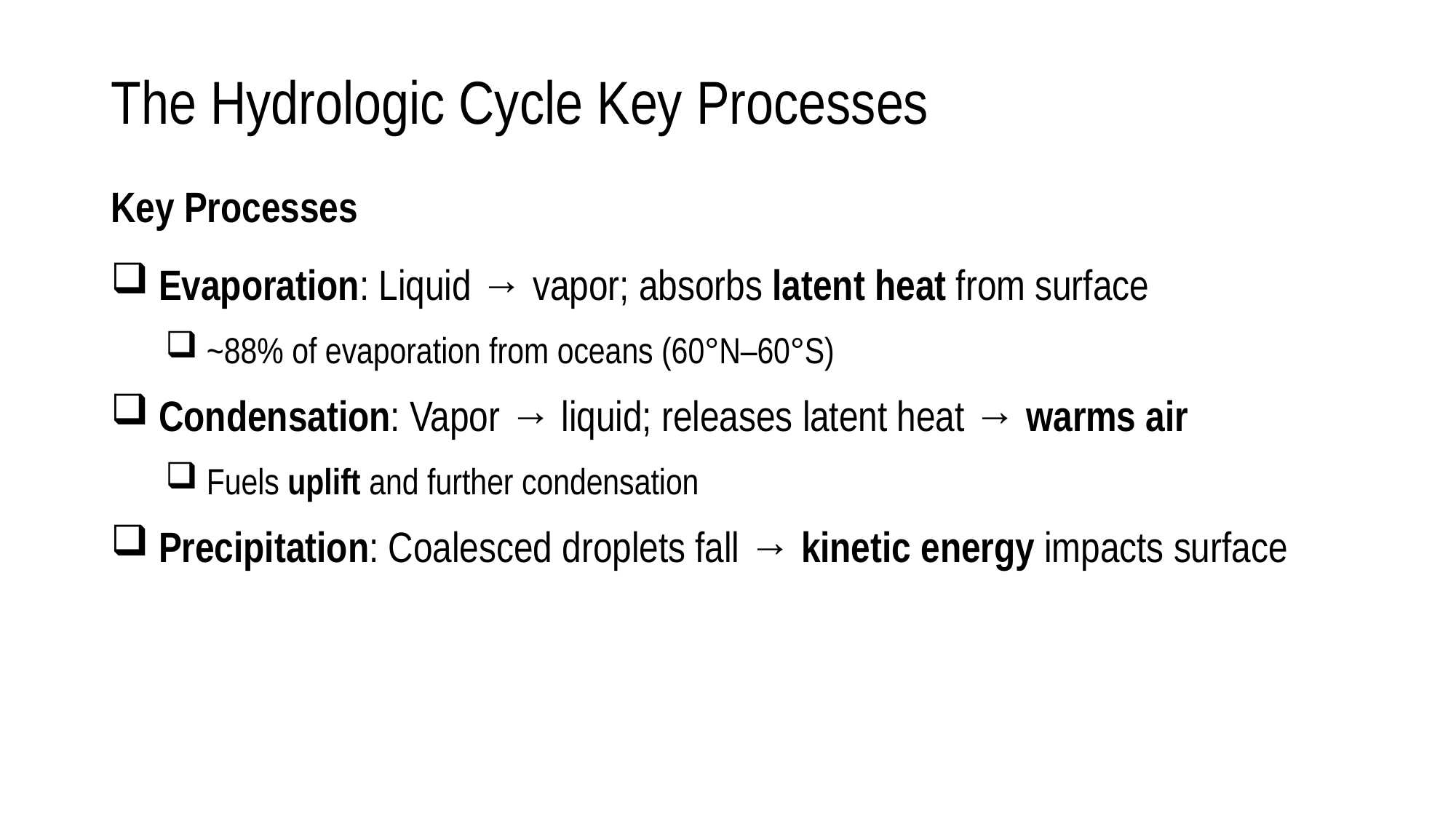

# The Hydrologic Cycle Key Processes
Key Processes
 Evaporation: Liquid → vapor; absorbs latent heat from surface
 ~88% of evaporation from oceans (60°N–60°S)
 Condensation: Vapor → liquid; releases latent heat → warms air
 Fuels uplift and further condensation
 Precipitation: Coalesced droplets fall → kinetic energy impacts surface